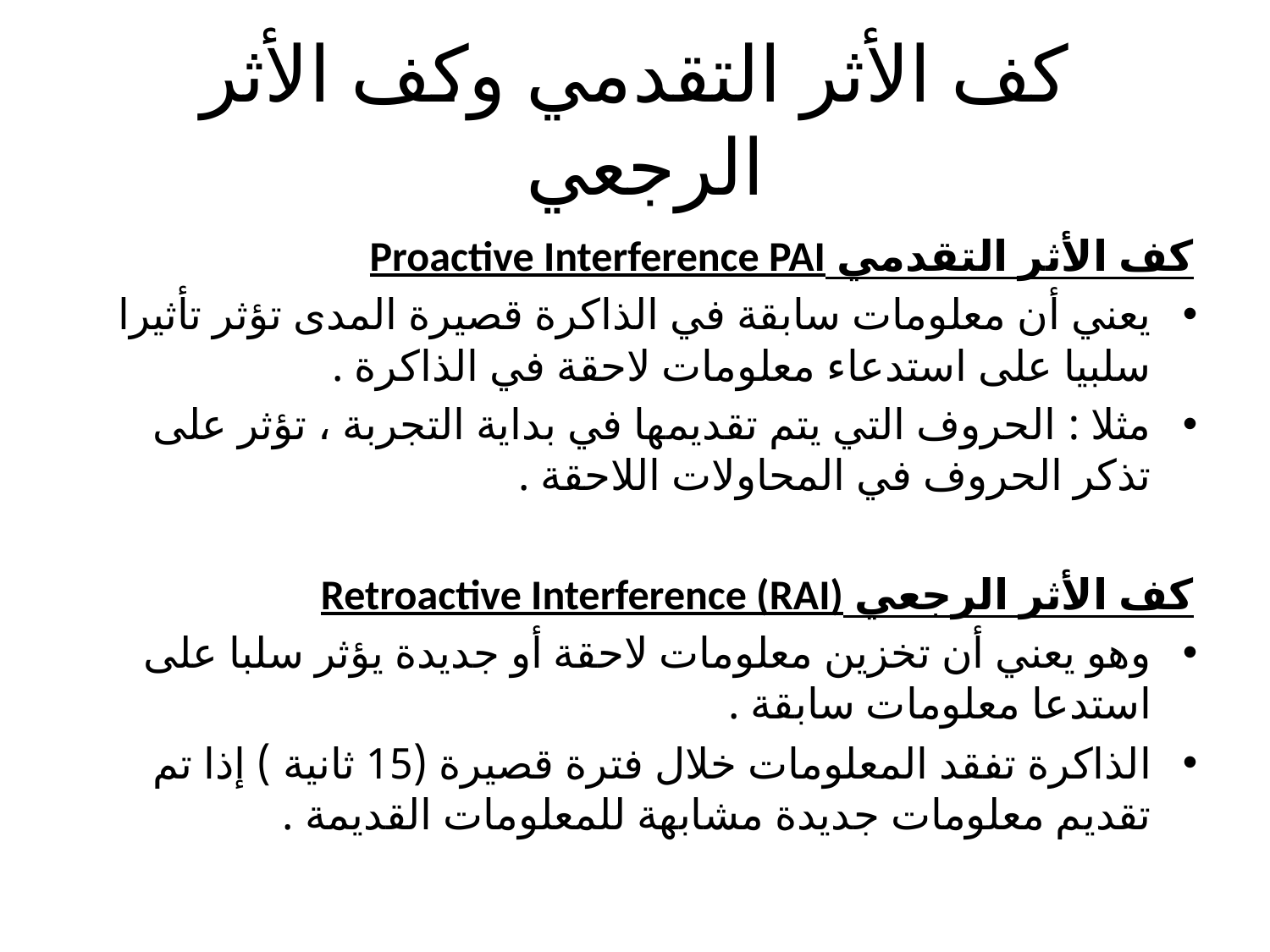

# كف الأثر التقدمي وكف الأثر الرجعي
كف الأثر التقدمي Proactive Interference PAI
يعني أن معلومات سابقة في الذاكرة قصيرة المدى تؤثر تأثيرا سلبيا على استدعاء معلومات لاحقة في الذاكرة .
مثلا : الحروف التي يتم تقديمها في بداية التجربة ، تؤثر على تذكر الحروف في المحاولات اللاحقة .

كف الأثر الرجعي Retroactive Interference (RAI)
وهو يعني أن تخزين معلومات لاحقة أو جديدة يؤثر سلبا على استدعا معلومات سابقة .
الذاكرة تفقد المعلومات خلال فترة قصيرة (15 ثانية ) إذا تم تقديم معلومات جديدة مشابهة للمعلومات القديمة .